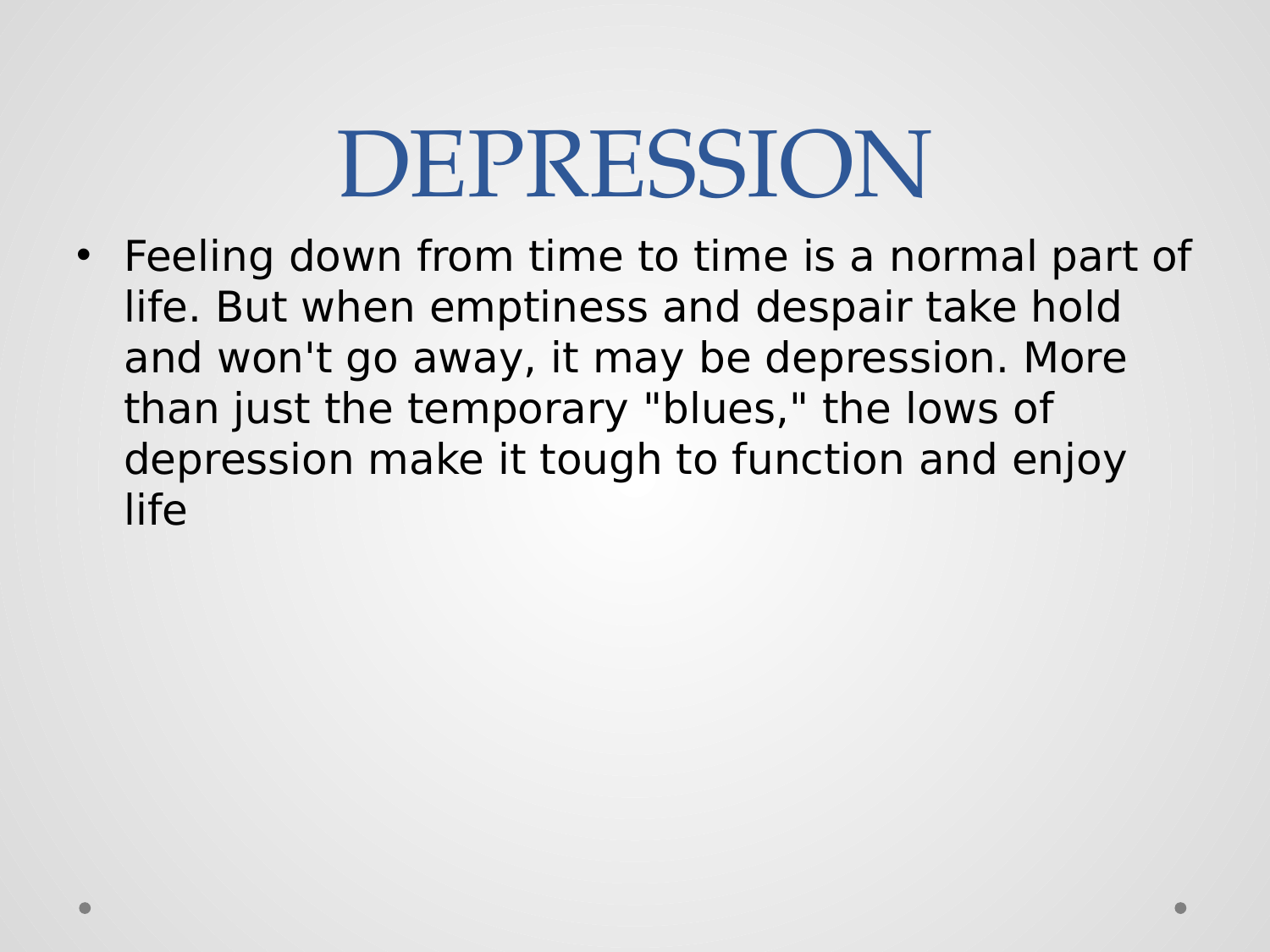

# DEPRESSION
Feeling down from time to time is a normal part of life. But when emptiness and despair take hold and won't go away, it may be depression. More than just the temporary "blues," the lows of depression make it tough to function and enjoy life